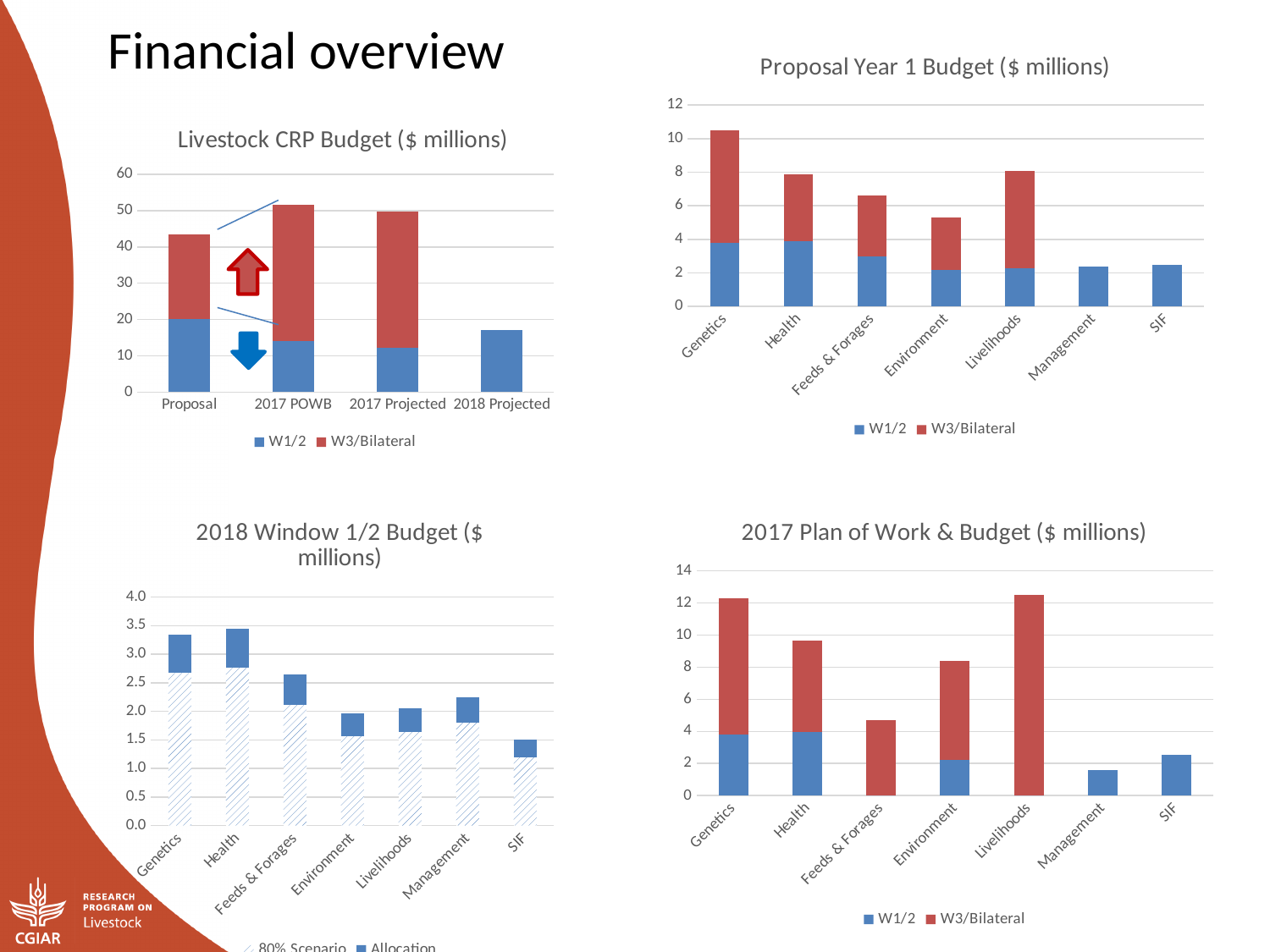

Financial overview

### Chart: Proposal Year 1 Budget ($ millions)

| Category | W1/2 | W3/Bilateral |
|---|---|---|
| Genetics | 3.8 | 6.7 |
| Health | 3.9 | 4.0 |
| Feeds & Forages | 3.0 | 3.6 |
| Environment | 2.2 | 3.1 |
| Livelihoods | 2.3 | 5.8 |
| Management | 2.4 | None |
| SIF | 2.5 | None |

### Chart: Livestock CRP Budget ($ millions)

| Category | W1/2 | W3/Bilateral |
|---|---|---|
| Proposal | 20.2 | 23.2 |
| 2017 POWB | 14.080091999999999 | 37.566749 |
| 2017 Projected | 12.273954831956585 | 37.566749 |
| 2018 Projected | 17.2 | 0.0 |

### Chart: 2018 Window 1/2 Budget ($ millions)

| Category | 80% Scenario | Allocation |
|---|---|---|
| Genetics | 2.67 | 0.6699999999999999 |
| Health | 2.76 | 0.6900000000000004 |
| Feeds & Forages | 2.11 | 0.5300000000000002 |
| Environment | 1.57 | 0.3899999999999999 |
| Livelihoods | 1.64 | 0.4099999999999999 |
| Management | 1.8 | 0.44999999999999996 |
| SIF | 1.2 | 0.31000000000000005 |

### Chart: 2017 Plan of Work & Budget ($ millions)

| Category | W1/2 | W3/Bilateral |
|---|---|---|
| Genetics | 3.792725 | 8.485426 |
| Health | 3.937392 | 5.710179 |
| Feeds & Forages | 0.0 | 4.710318 |
| Environment | 2.225805 | 6.17815 |
| Livelihoods | 0.0 | 12.482676 |
| Management | 1.59117 | None |
| SIF | 2.533 | None |